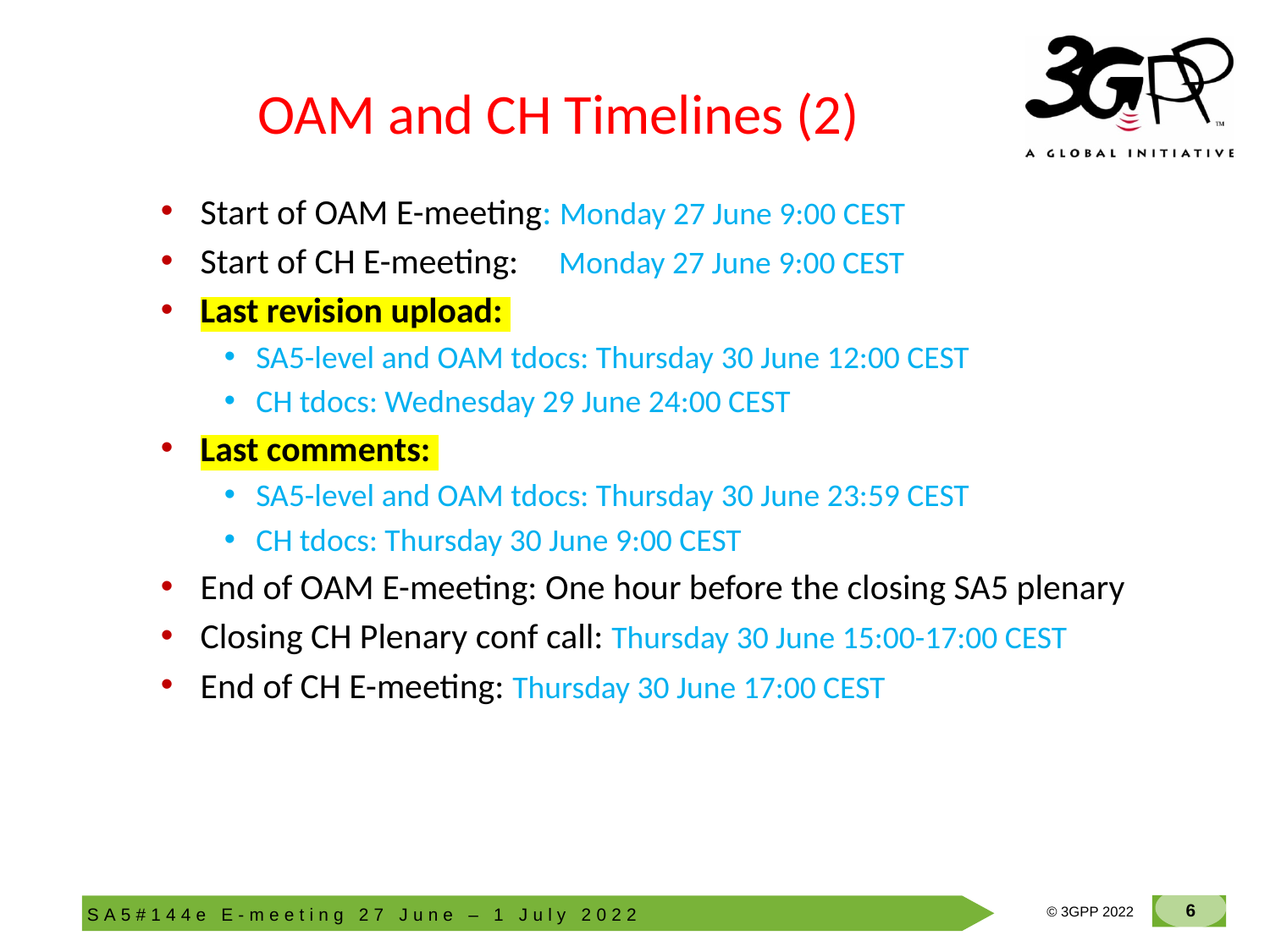

# OAM and CH Timelines (2)
Start of OAM E-meeting: Monday 27 June 9:00 CEST
Start of CH E-meeting:     Monday 27 June 9:00 CEST
Last revision upload:
SA5-level and OAM tdocs: Thursday 30 June 12:00 CEST
CH tdocs: Wednesday 29 June 24:00 CEST
Last comments:
SA5-level and OAM tdocs: Thursday 30 June 23:59 CEST
CH tdocs: Thursday 30 June 9:00 CEST
End of OAM E-meeting: One hour before the closing SA5 plenary
Closing CH Plenary conf call: Thursday 30 June 15:00-17:00 CEST
End of CH E-meeting: Thursday 30 June 17:00 CEST